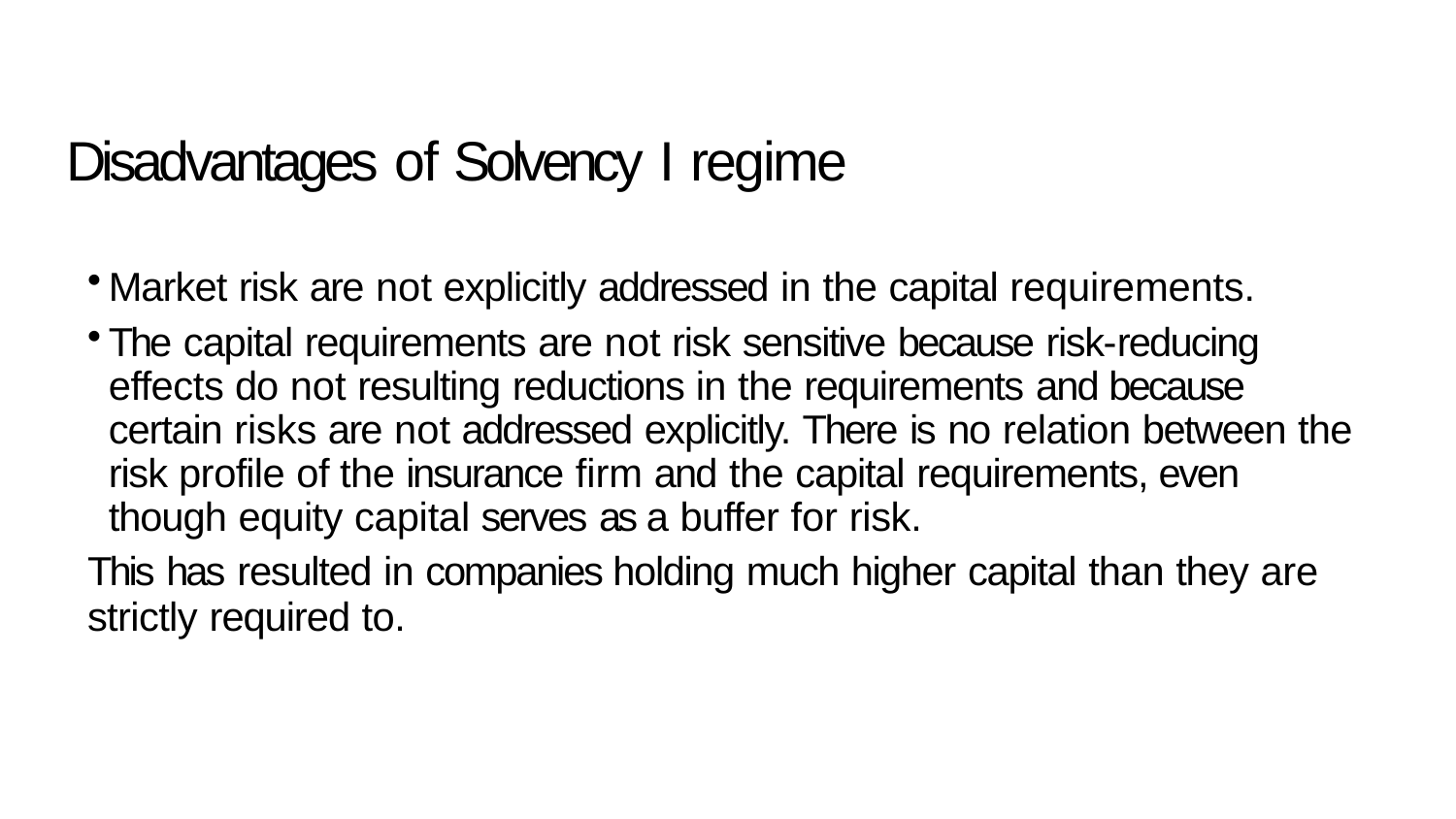

# Disadvantages of Solvency I regime
Market risk are not explicitly addressed in the capital requirements.
The capital requirements are not risk sensitive because risk-reducing effects do not resulting reductions in the requirements and because certain risks are not addressed explicitly. There is no relation between the risk profile of the insurance firm and the capital requirements, even though equity capital serves as a buffer for risk.
This has resulted in companies holding much higher capital than they are
strictly required to.